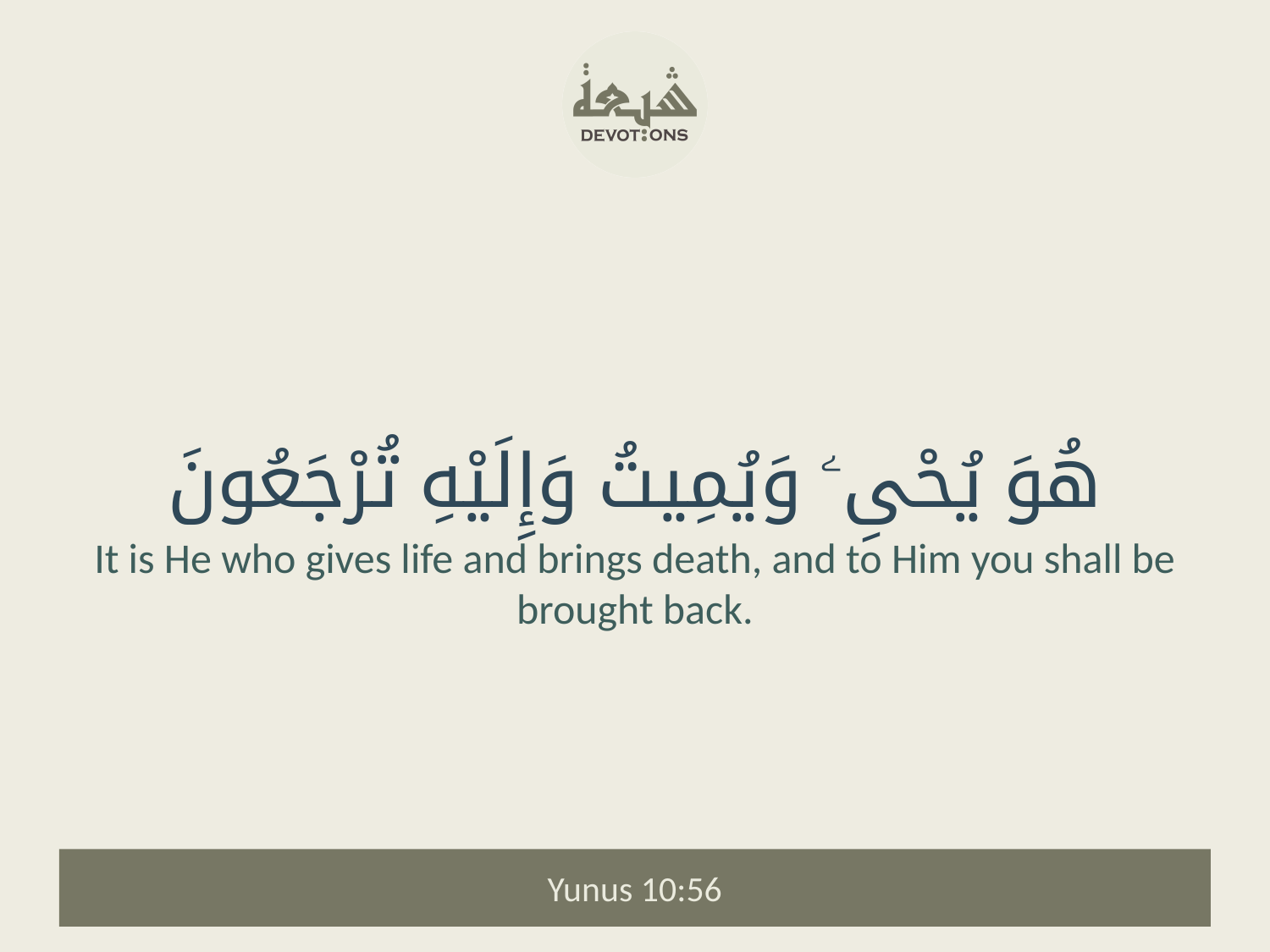

هُوَ يُحْىِۦ وَيُمِيتُ وَإِلَيْهِ تُرْجَعُونَ
It is He who gives life and brings death, and to Him you shall be brought back.
Yunus 10:56